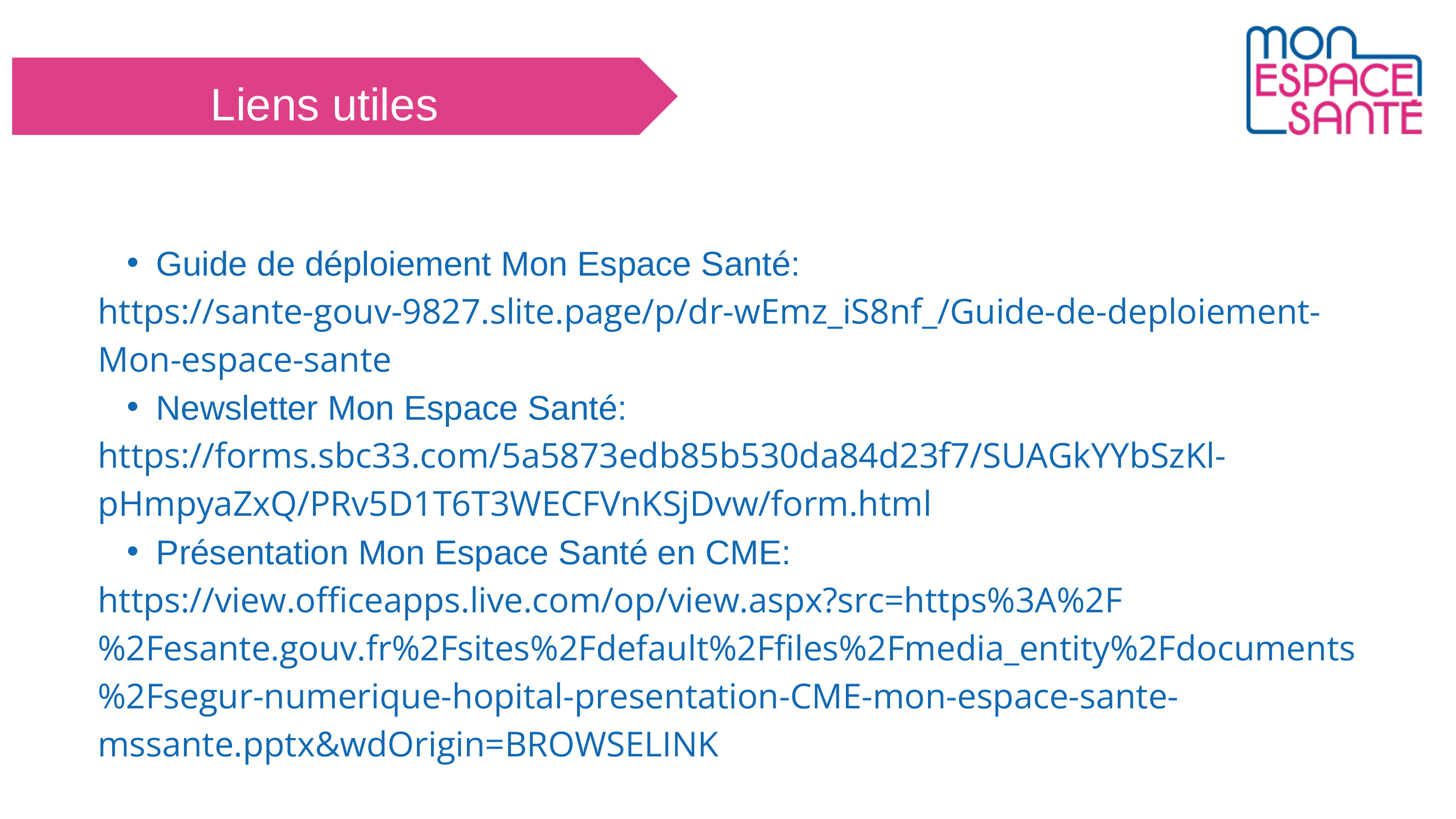

Liens utiles
Guide de déploiement Mon Espace Santé:
https://sante-gouv-9827.slite.page/p/dr-wEmz_iS8nf_/Guide-de-deploiement-Mon-espace-sante
Newsletter Mon Espace Santé:
https://forms.sbc33.com/5a5873edb85b530da84d23f7/SUAGkYYbSzKl-pHmpyaZxQ/PRv5D1T6T3WECFVnKSjDvw/form.html
Présentation Mon Espace Santé en CME:
https://view.officeapps.live.com/op/view.aspx?src=https%3A%2F%2Fesante.gouv.fr%2Fsites%2Fdefault%2Ffiles%2Fmedia_entity%2Fdocuments%2Fsegur-numerique-hopital-presentation-CME-mon-espace-sante-mssante.pptx&wdOrigin=BROWSELINK